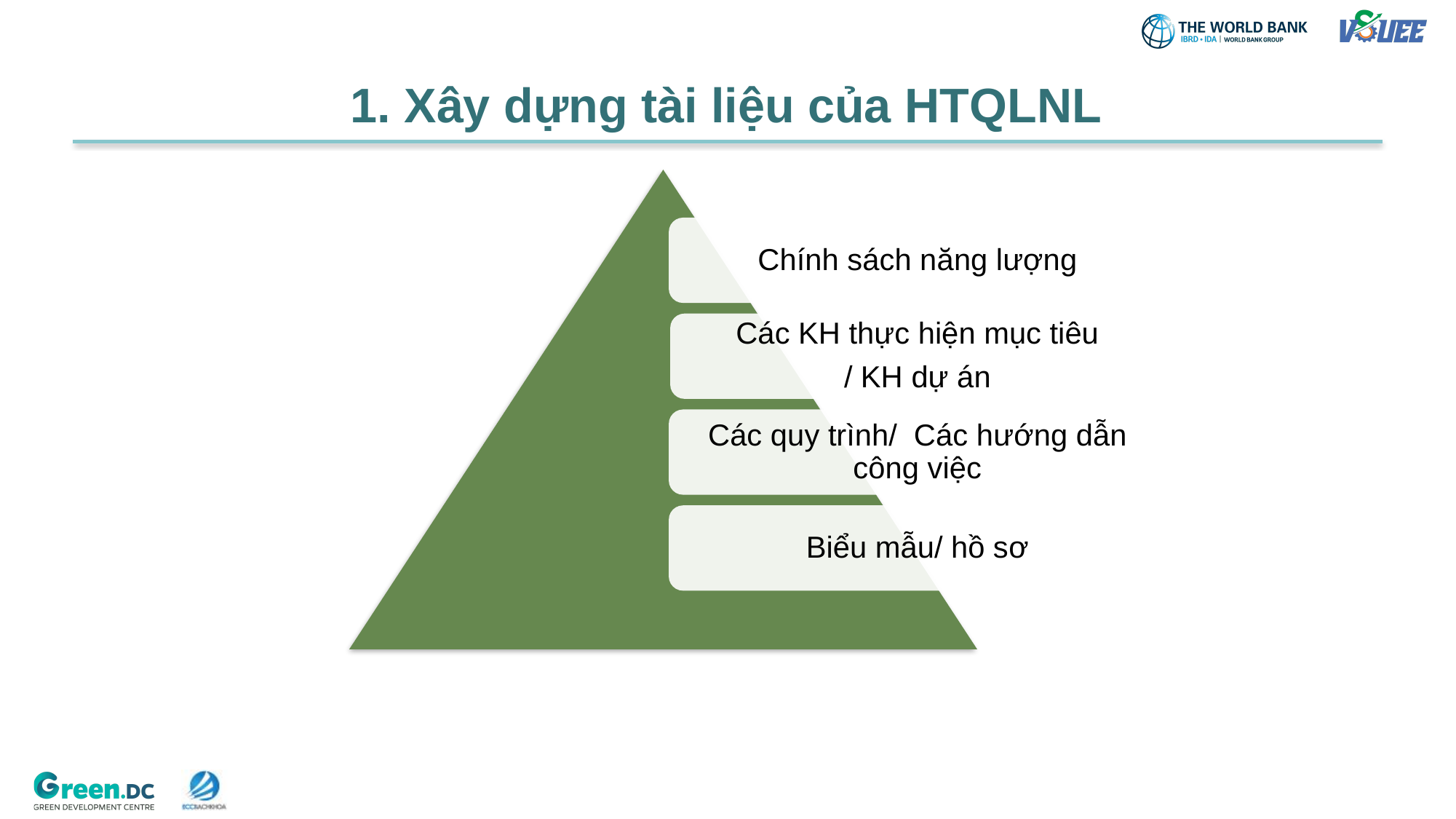

# 1. Xây dựng tài liệu của HTQLNL
Chính sách năng lượng
Các KH thực hiện mục tiêu
/ KH dự án
Các quy trình/  Các hướng dẫn công việc
Biểu mẫu/ hồ sơ